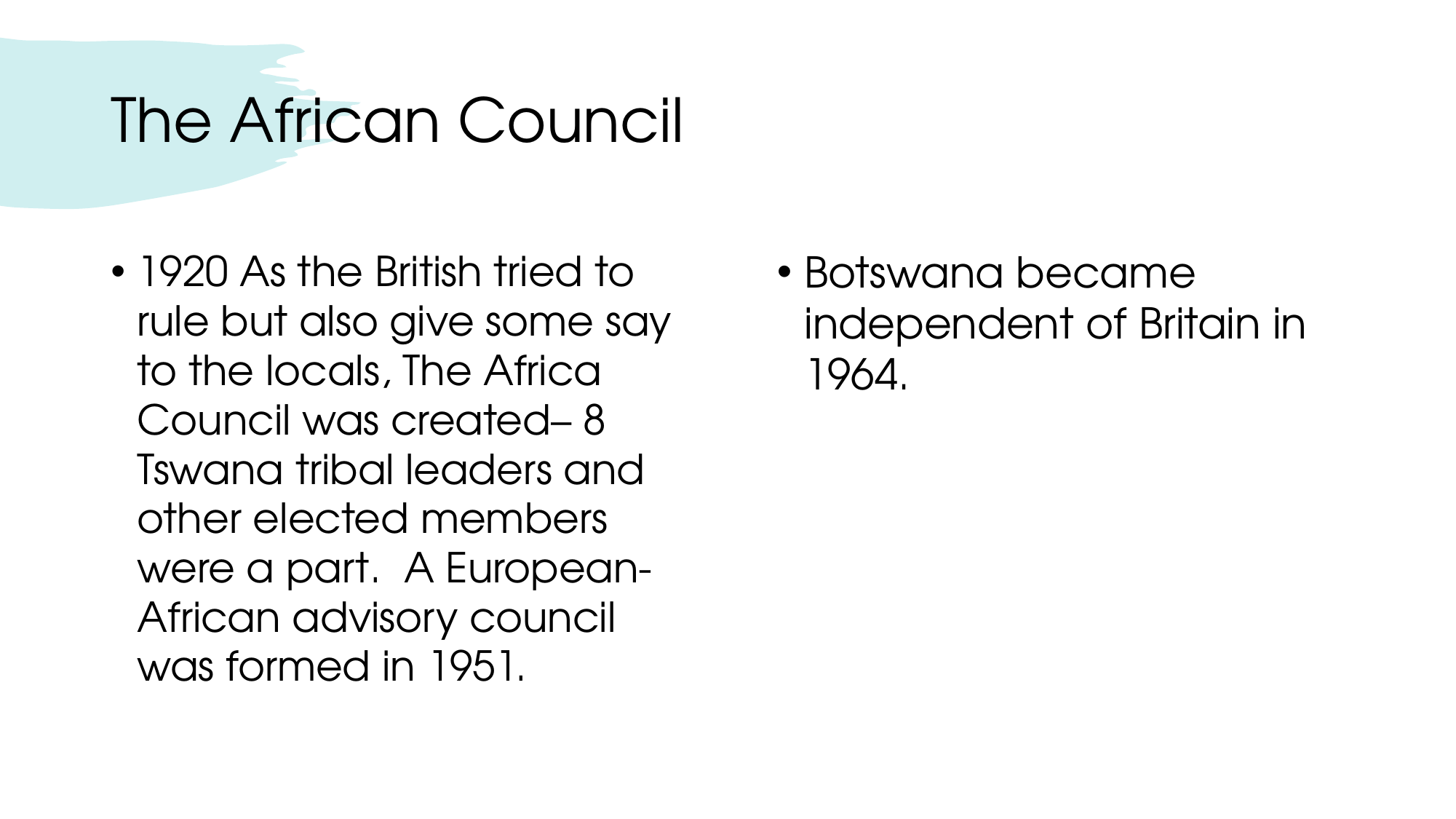

# The African Council
1920 As the British tried to rule but also give some say to the locals, The Africa Council was created– 8 Tswana tribal leaders and other elected members were a part.  A European-African advisory council was formed in 1951.
Botswana became independent of Britain in 1964.